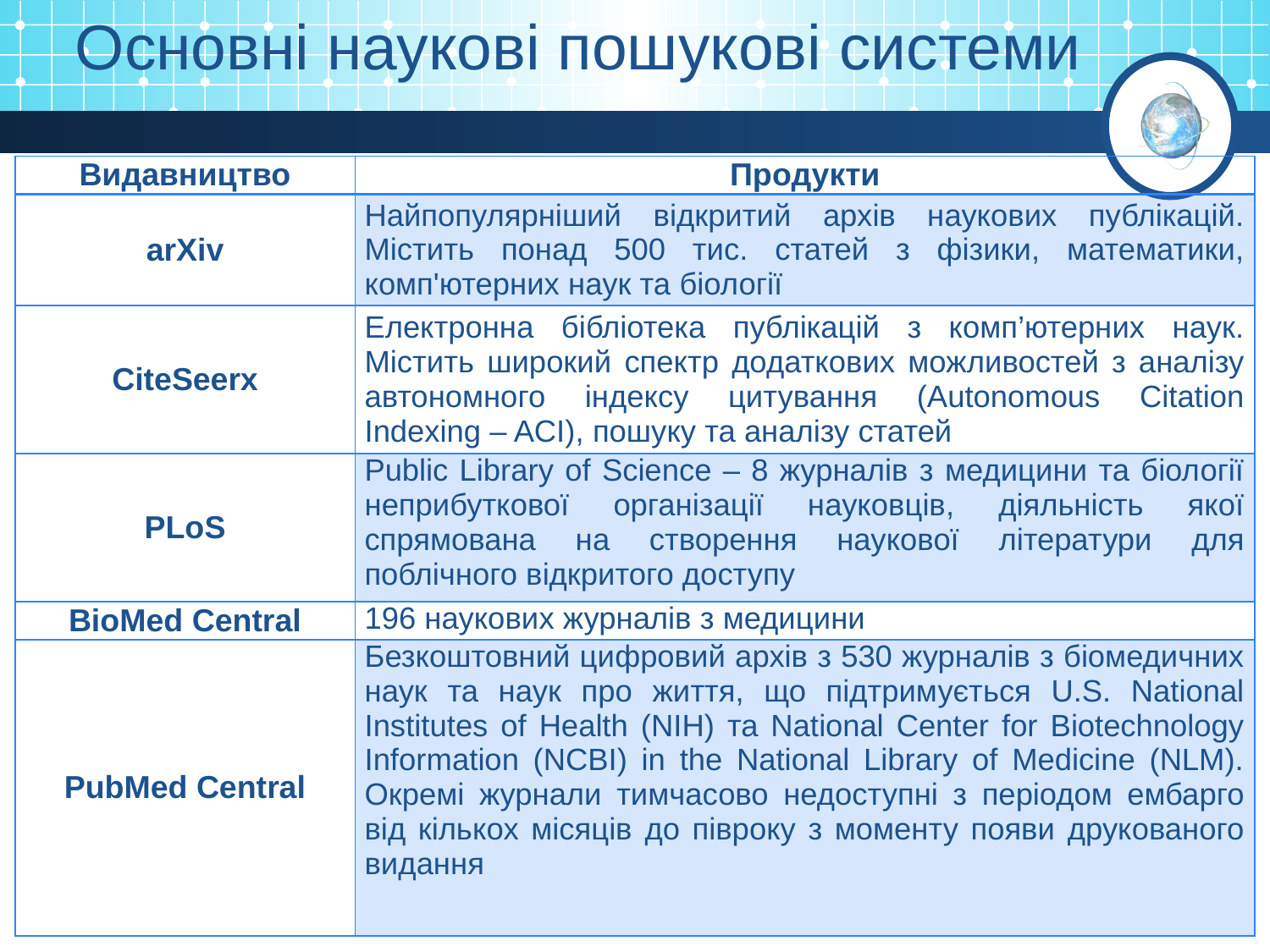

Основні наукові пошукові системи
| Видавництво | Продукти |
| --- | --- |
| arXiv | Найпопулярніший відкритий архів наукових публікацій. Містить понад 500 тис. статей з фізики, математики, комп'ютерних наук та біології |
| CiteSeerx | Електронна бібліотека публікацій з комп’ютерних наук. Містить широкий спектр додаткових можливостей з аналізу автономного індексу цитування (Autonomous Citation Indexing – ACI), пошуку та аналізу статей |
| PLoS | Public Library of Science – 8 журналів з медицини та біології неприбуткової організації науковців, діяльність якої спрямована на створення наукової літератури для поблічного відкритого доступу |
| BioMed Central | 196 наукових журналів з медицини |
| PubMed Central | Безкоштовний цифровий архів з 530 журналів з біомедичних наук та наук про життя, що підтримується U.S. National Institutes of Health (NIH) та National Center for Biotechnology Information (NCBI) in the National Library of Medicine (NLM). Окремі журнали тимчасово недоступні з періодом ембарго від кількох місяців до півроку з моменту появи друкованого видання |